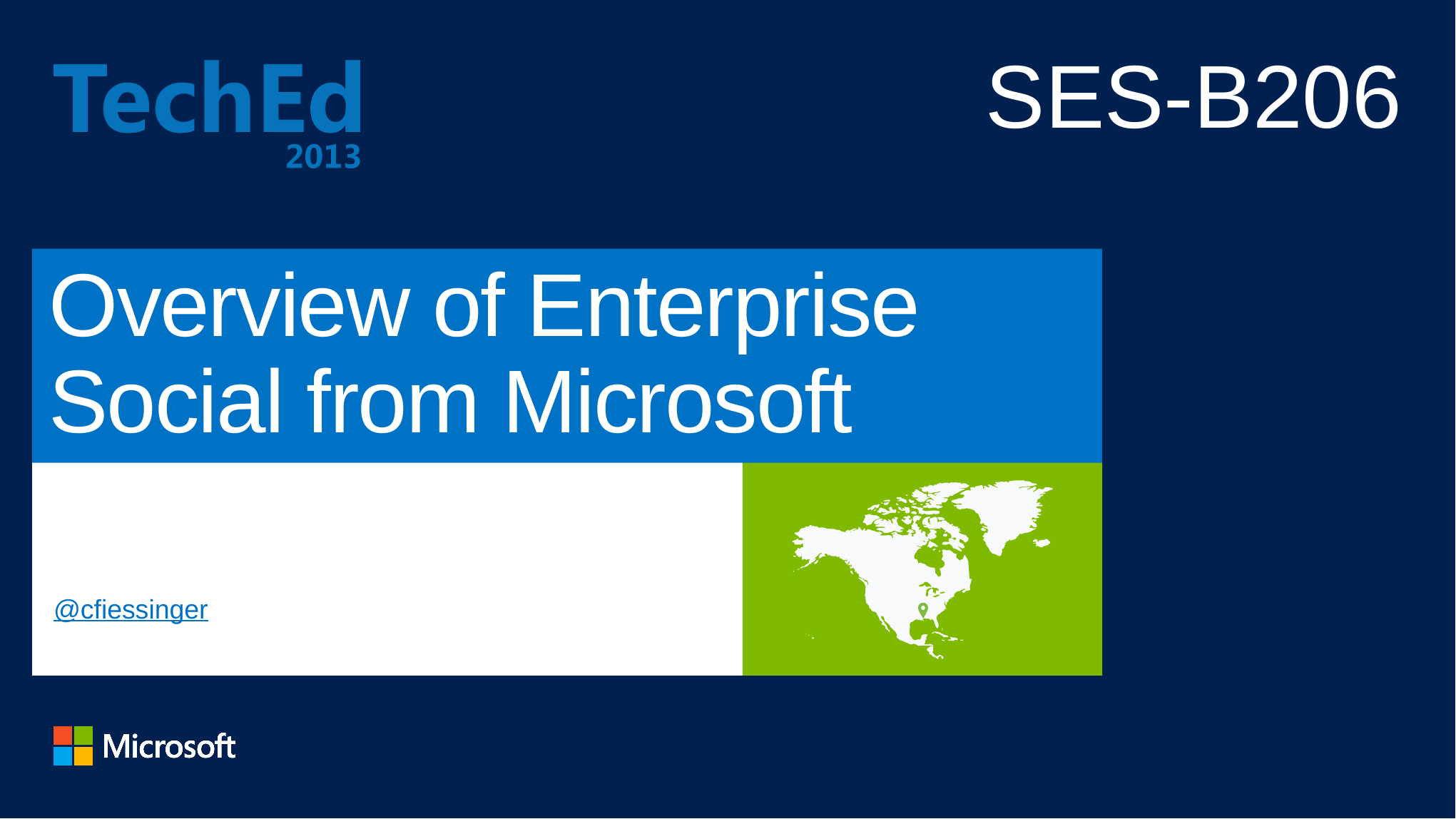

SES-B206
# Overview of Enterprise Social from Microsoft
David Cohen
Christophe Fiessinger @cfiessinger